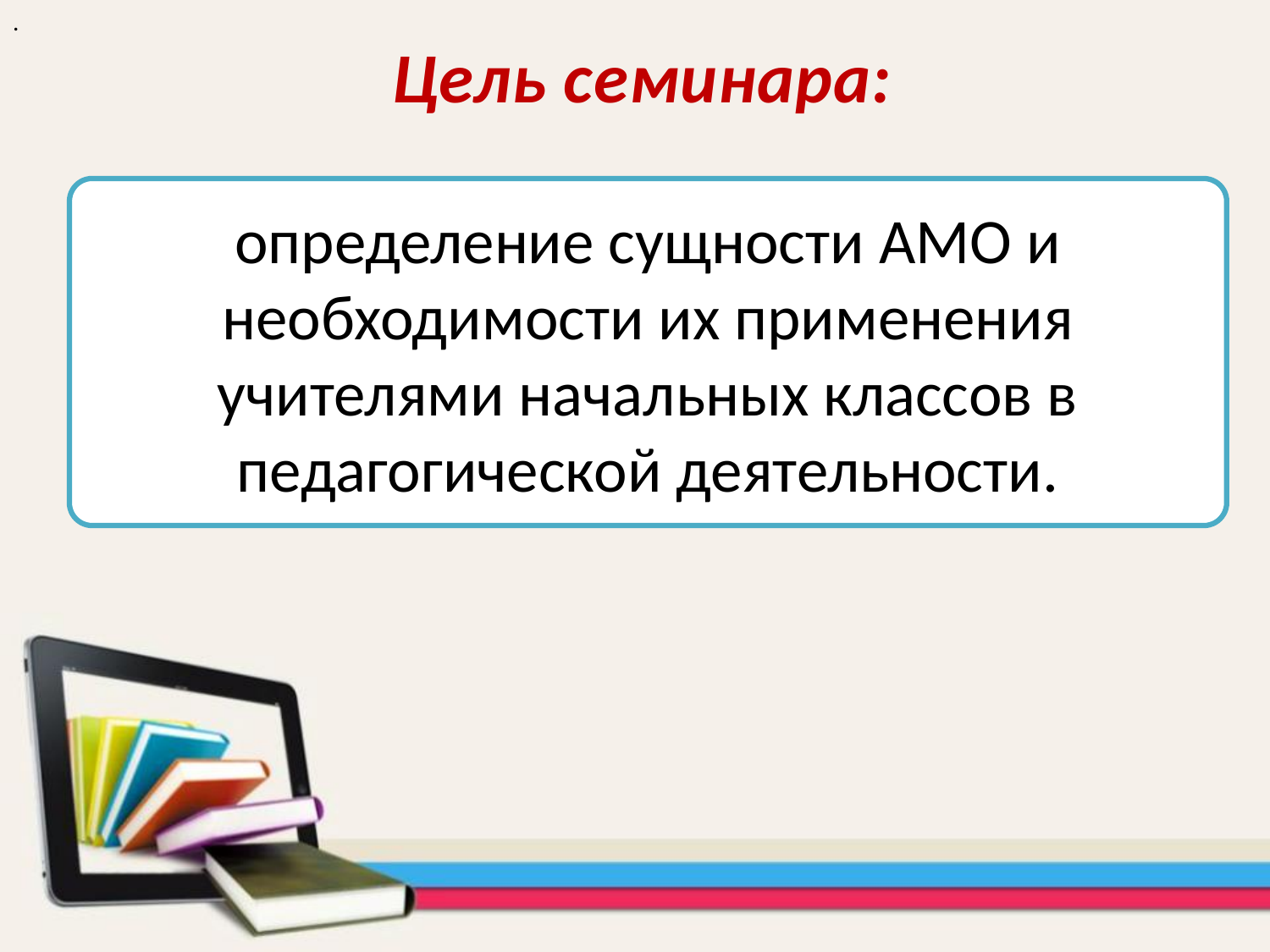

.
Цель семинара:
определение сущности АМО и необходимости их применения учителями начальных классов в педагогической деятельности.